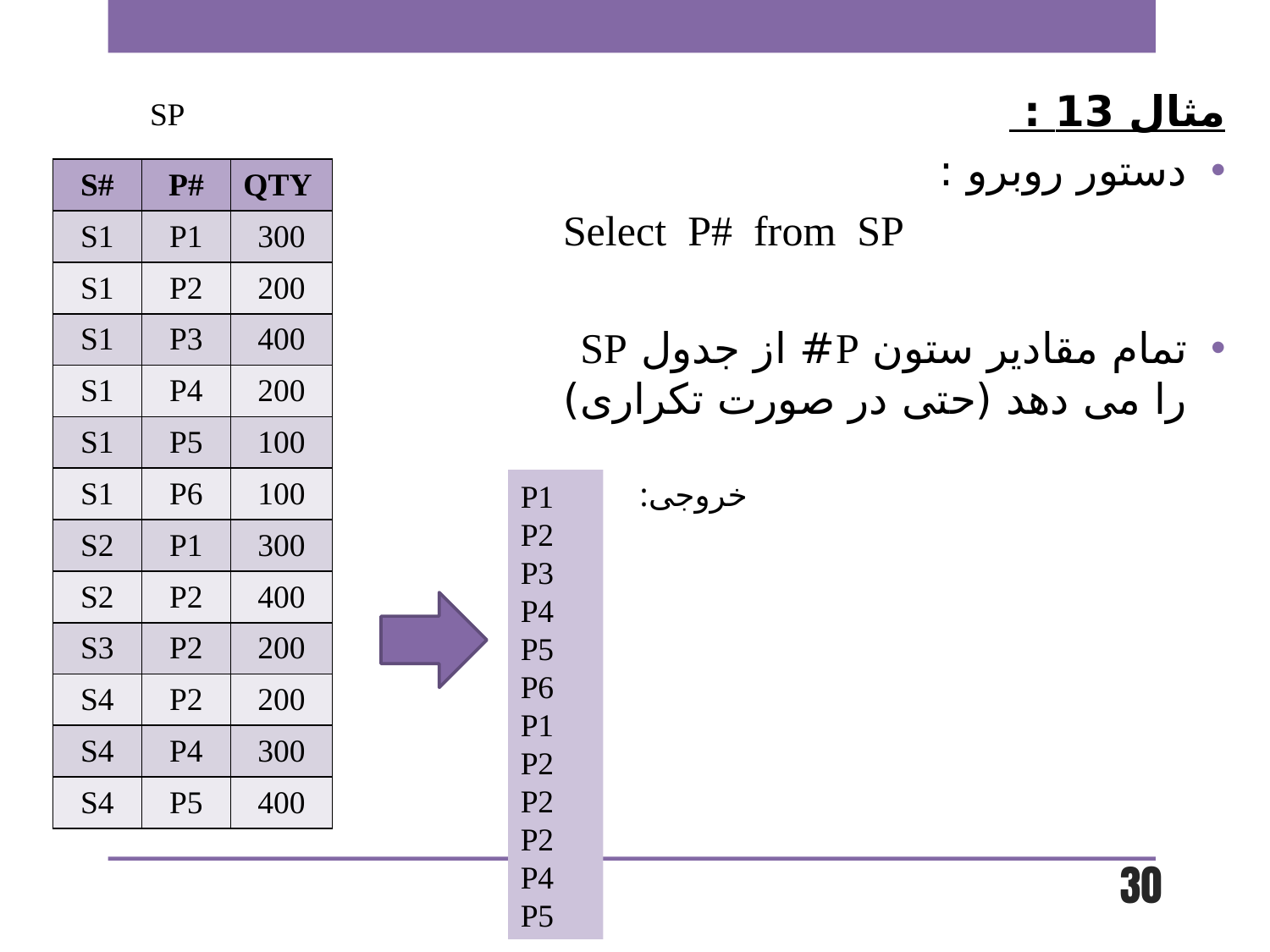

مثال 13 :
دستور روبرو :
Select  P#  from  SP

تمام مقادیر ستون P# از جدول SP را می دهد (حتی در صورت تکراری)
SP
| S# | P# | QTY |
| --- | --- | --- |
| S1 | P1 | 300 |
| S1 | P2 | 200 |
| S1 | P3 | 400 |
| S1 | P4 | 200 |
| S1 | P5 | 100 |
| S1 | P6 | 100 |
| S2 | P1 | 300 |
| S2 | P2 | 400 |
| S3 | P2 | 200 |
| S4 | P2 | 200 |
| S4 | P4 | 300 |
| S4 | P5 | 400 |
خروجی:
P1
P2
P3
P4
P5
P6
P1
P2
P2
P2
P4
P5

30